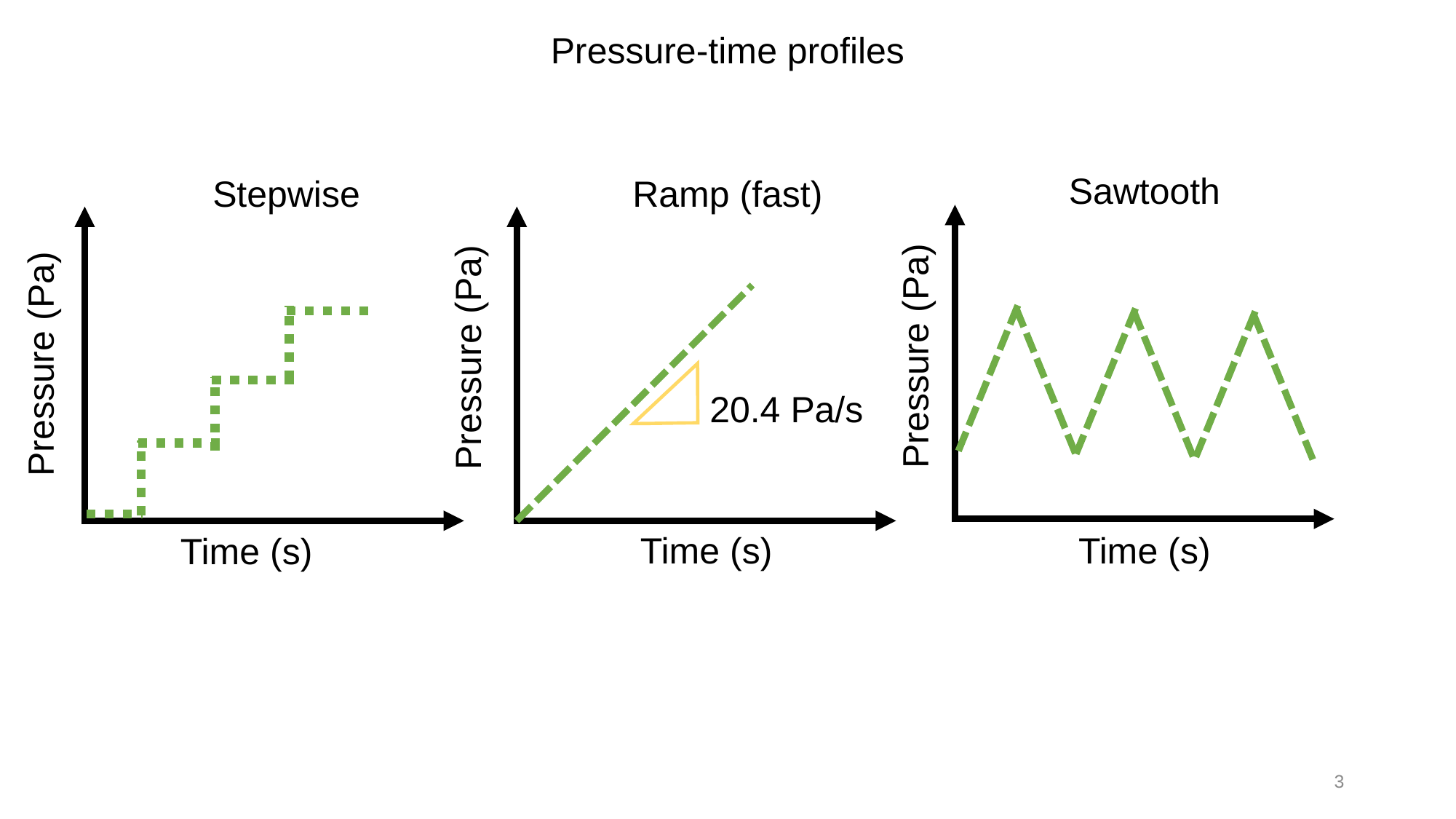

# Pressure-time profiles
Sawtooth
Stepwise
Ramp (fast)
Pressure (Pa)
Pressure (Pa)
Pressure (Pa)

20.4 Pa/s
Time (s)
Time (s)
Time (s)
3